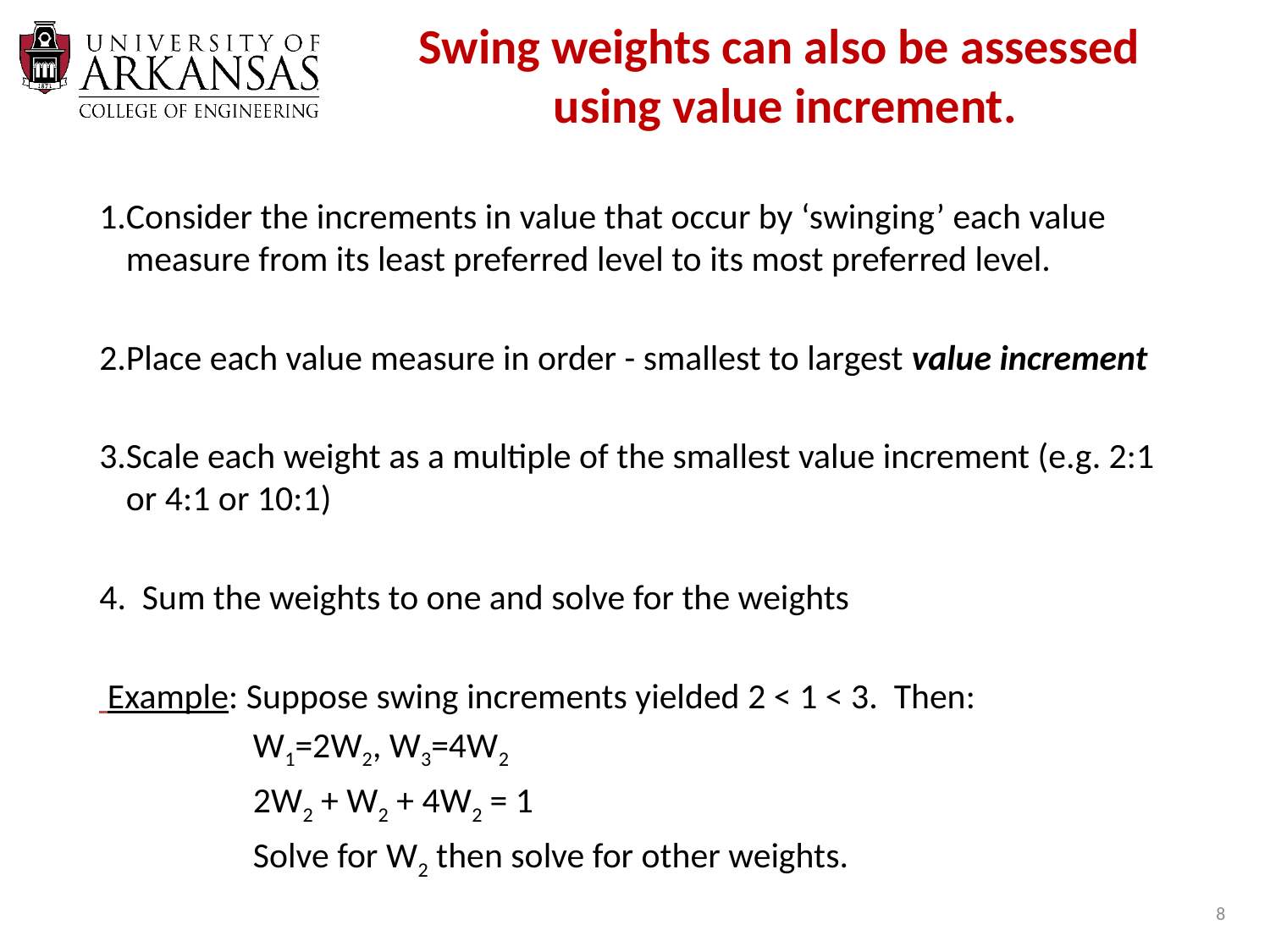

Swing weights can also be assessed
 using value increment.
Consider the increments in value that occur by ‘swinging’ each value measure from its least preferred level to its most preferred level.

Place each value measure in order - smallest to largest value increment

Scale each weight as a multiple of the smallest value increment (e.g. 2:1 or 4:1 or 10:1)

4.  Sum the weights to one and solve for the weights

 Example: Suppose swing increments yielded 2 < 1 < 3.  Then:
		W1=2W2, W3=4W2
 		2W2 + W2 + 4W2 = 1
 		Solve for W2 then solve for other weights.
8